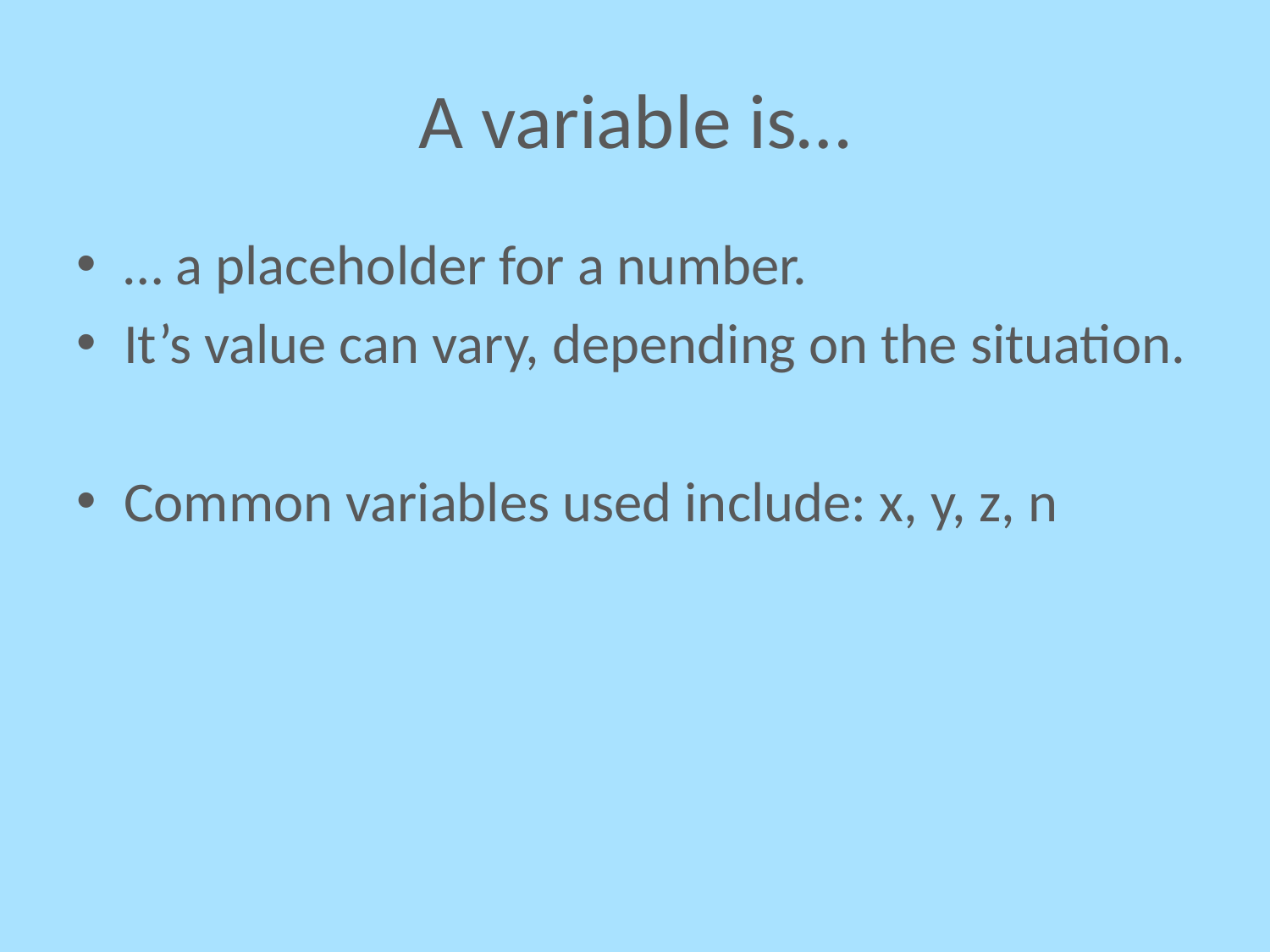

# A variable is…
… a placeholder for a number.
It’s value can vary, depending on the situation.

Common variables used include: x, y, z, n